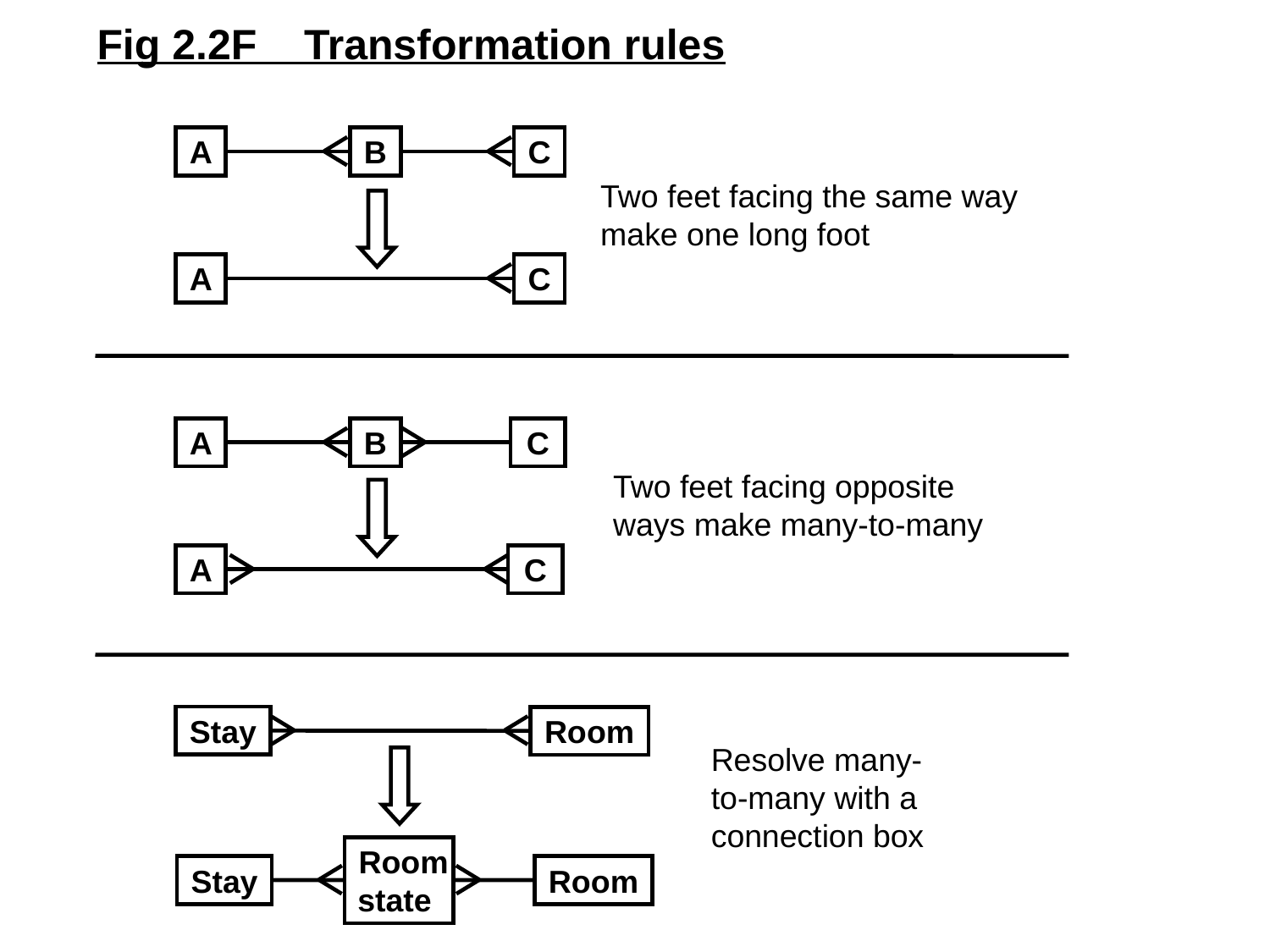

Fig 2.2F    Transformation rules
 A
 B
 C

Two feet facing the same way
make one long foot

 A
 C

 A
 B
 C

Two feet facing opposite
ways make many-to-many

 A
 C

 Stay
 Room

Resolve many-
to-many with a
connection box

 Room
state
 Stay
 Room